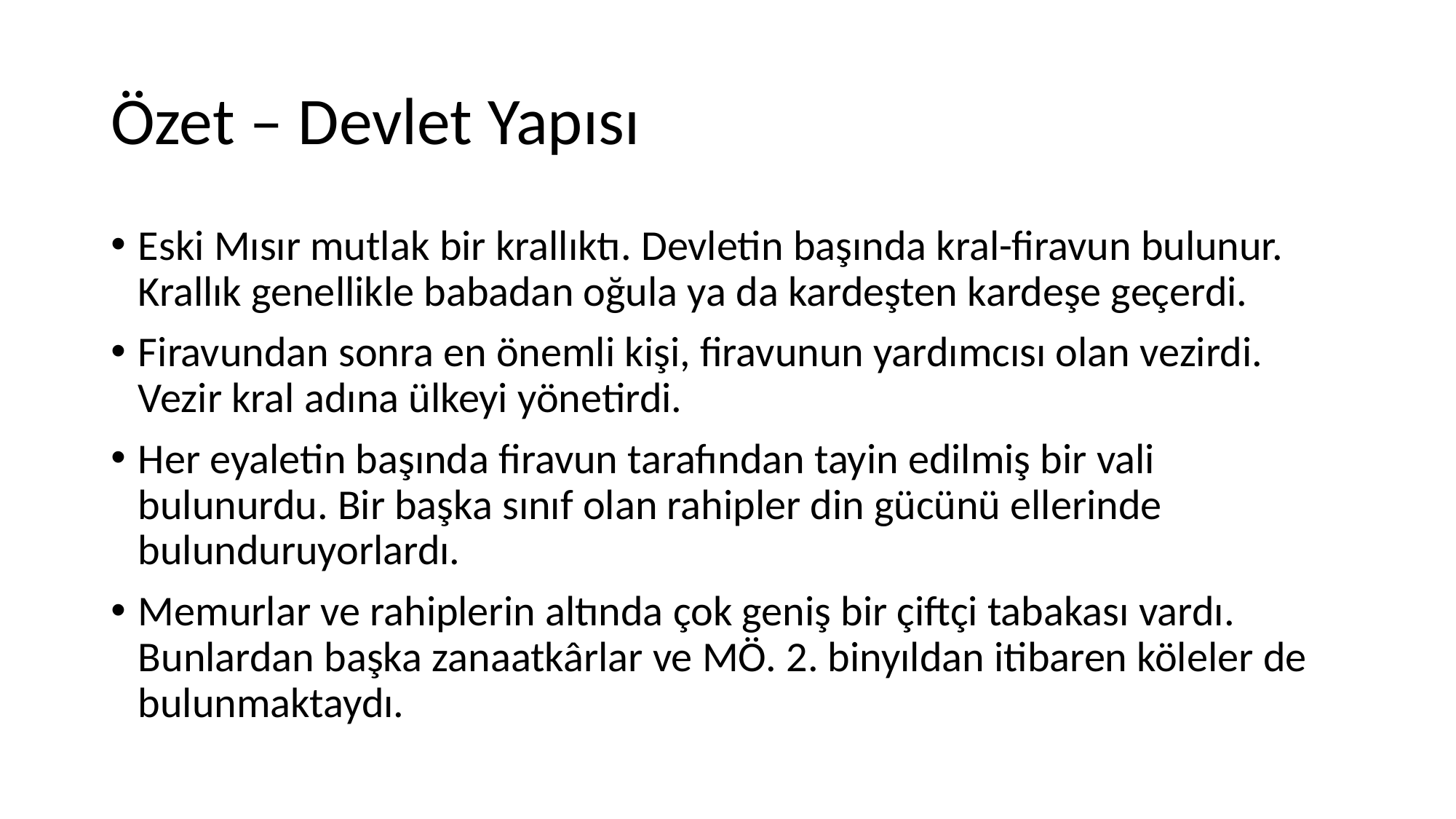

# Özet – Devlet Yapısı
Eski Mısır mutlak bir krallıktı. Devletin başında kral-firavun bulunur. Krallık genellikle babadan oğula ya da kardeşten kardeşe geçerdi.
Firavundan sonra en önemli kişi, firavunun yardımcısı olan vezirdi. Vezir kral adına ülkeyi yönetirdi.
Her eyaletin başında firavun tarafından tayin edilmiş bir vali bulunurdu. Bir başka sınıf olan rahipler din gücünü ellerinde bulunduruyorlardı.
Memurlar ve rahiplerin altında çok geniş bir çiftçi tabakası vardı. Bunlardan başka zanaatkârlar ve MÖ. 2. binyıldan itibaren köleler de bulunmaktaydı.